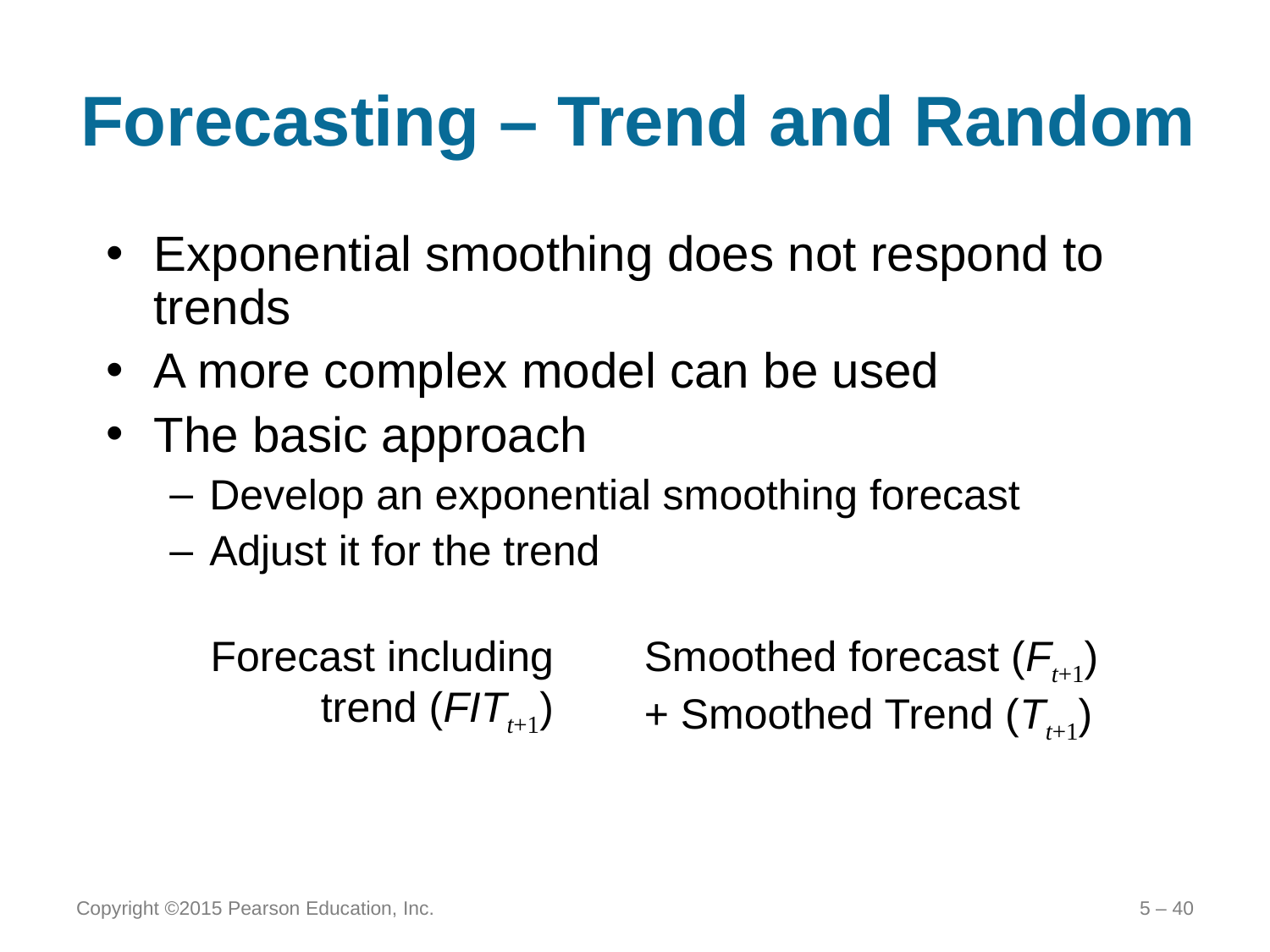

# Forecasting – Trend and Random
Exponential smoothing does not respond to trends
A more complex model can be used
The basic approach
Develop an exponential smoothing forecast
Adjust it for the trend

Forecast including trend (FITt+1)
Smoothed forecast (Ft+1) + Smoothed Trend (Tt+1)
=
Copyright ©2015 Pearson Education, Inc.
5 – 40